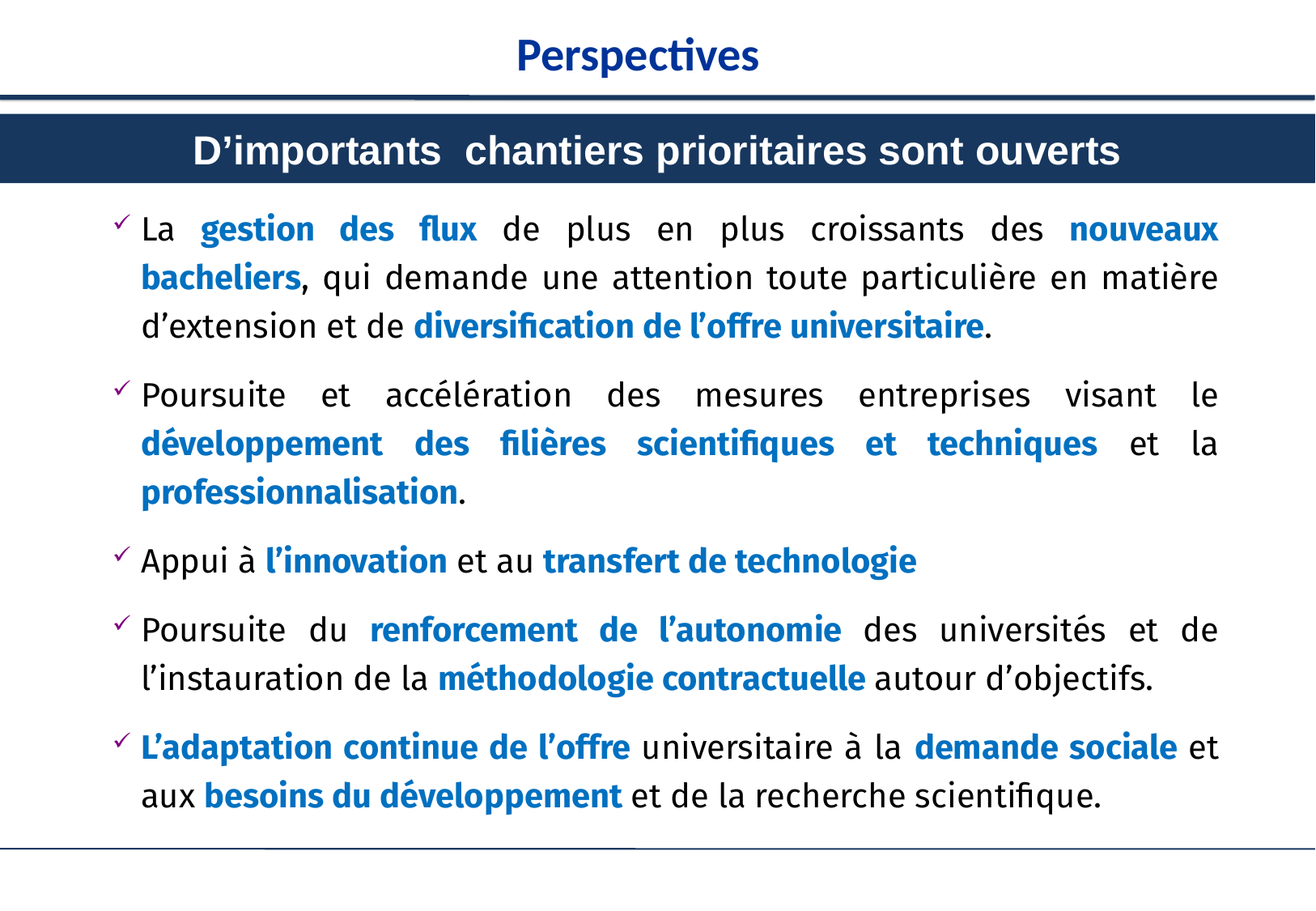

Perspectives
D’importants  chantiers prioritaires sont ouverts
La gestion des flux de plus en plus croissants des nouveaux bacheliers, qui demande une attention toute particulière en matière d’extension et de diversification de l’offre universitaire.
Poursuite et accélération des mesures entreprises visant le développement des filières scientifiques et techniques et la professionnalisation.
Appui à l’innovation et au transfert de technologie
Poursuite du renforcement de l’autonomie des universités et de l’instauration de la méthodologie contractuelle autour d’objectifs.
L’adaptation continue de l’offre universitaire à la demande sociale et aux besoins du développement et de la recherche scientifique.